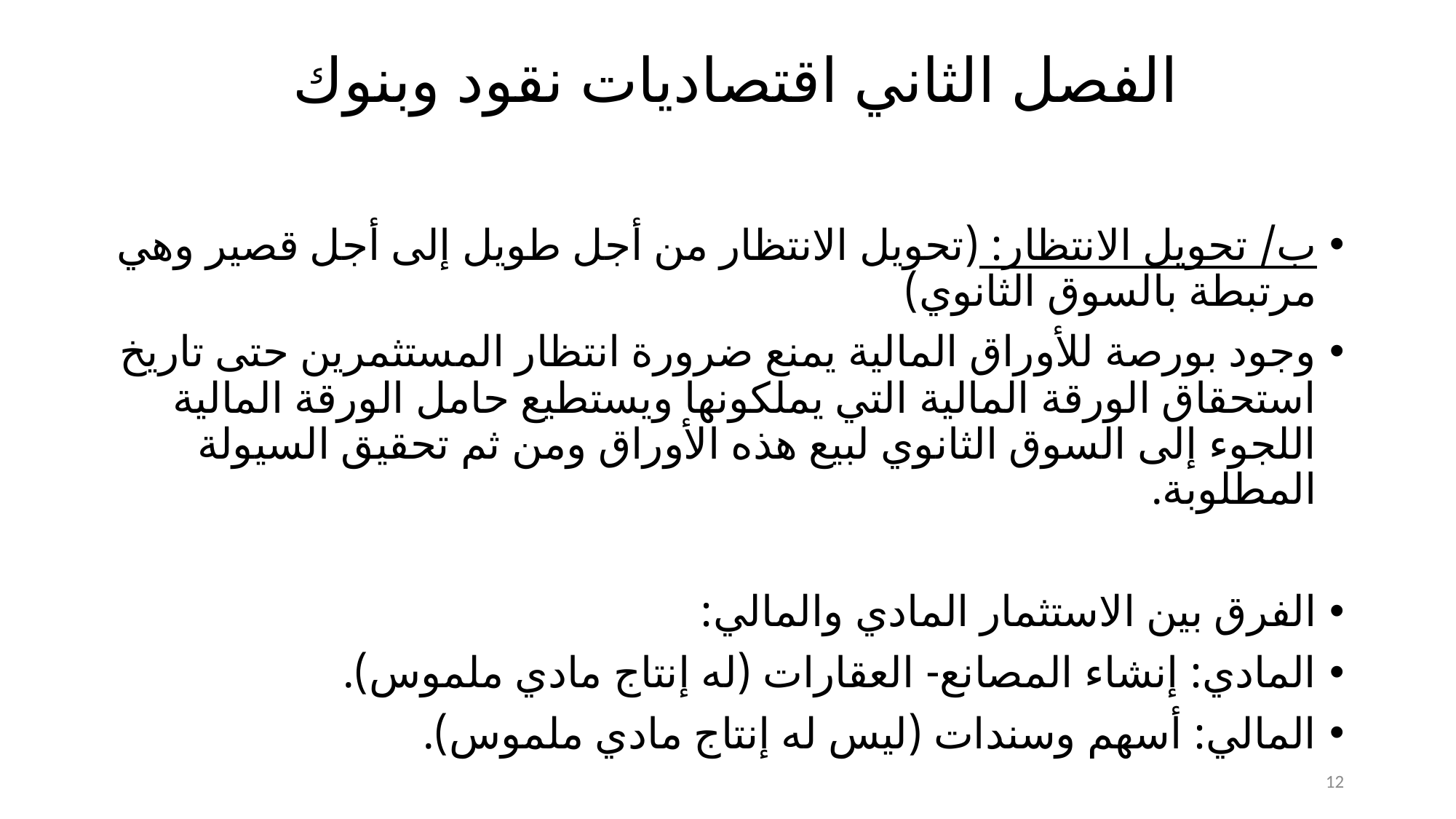

# الفصل الثاني اقتصاديات نقود وبنوك
ب/ تحويل الانتظار: (تحويل الانتظار من أجل طويل إلى أجل قصير وهي مرتبطة بالسوق الثانوي)
وجود بورصة للأوراق المالية يمنع ضرورة انتظار المستثمرين حتى تاريخ استحقاق الورقة المالية التي يملكونها ويستطيع حامل الورقة المالية اللجوء إلى السوق الثانوي لبيع هذه الأوراق ومن ثم تحقيق السيولة المطلوبة.

الفرق بين الاستثمار المادي والمالي:
المادي: إنشاء المصانع- العقارات (له إنتاج مادي ملموس).
المالي: أسهم وسندات (ليس له إنتاج مادي ملموس).

12